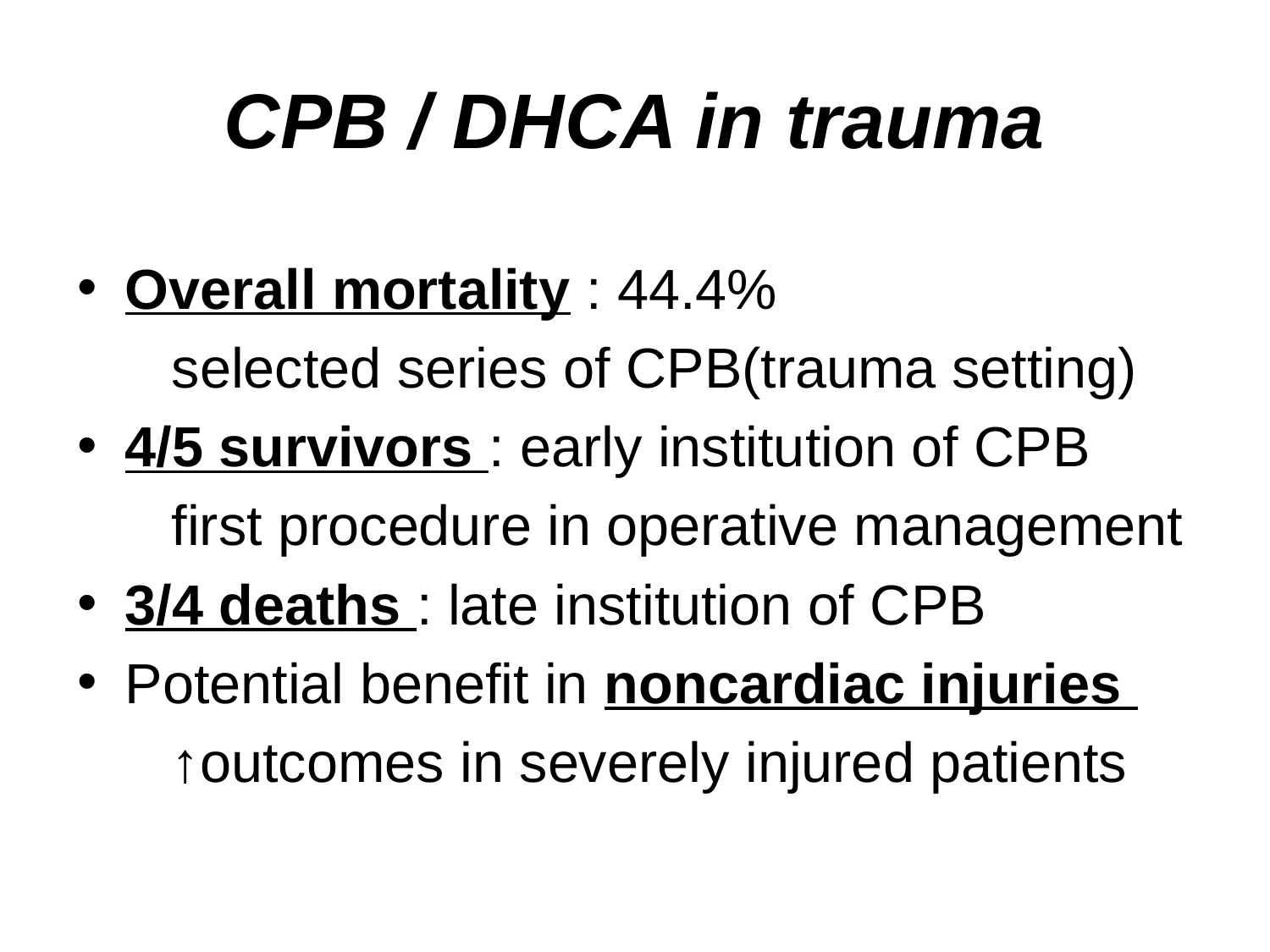

# CPB / DHCA in trauma
Overall mortality : 44.4%
      selected series of CPB(trauma setting)
4/5 survivors : early institution of CPB
      first procedure in operative management
3/4 deaths : late institution of CPB
Potential benefit in noncardiac injuries
      ↑outcomes in severely injured patients